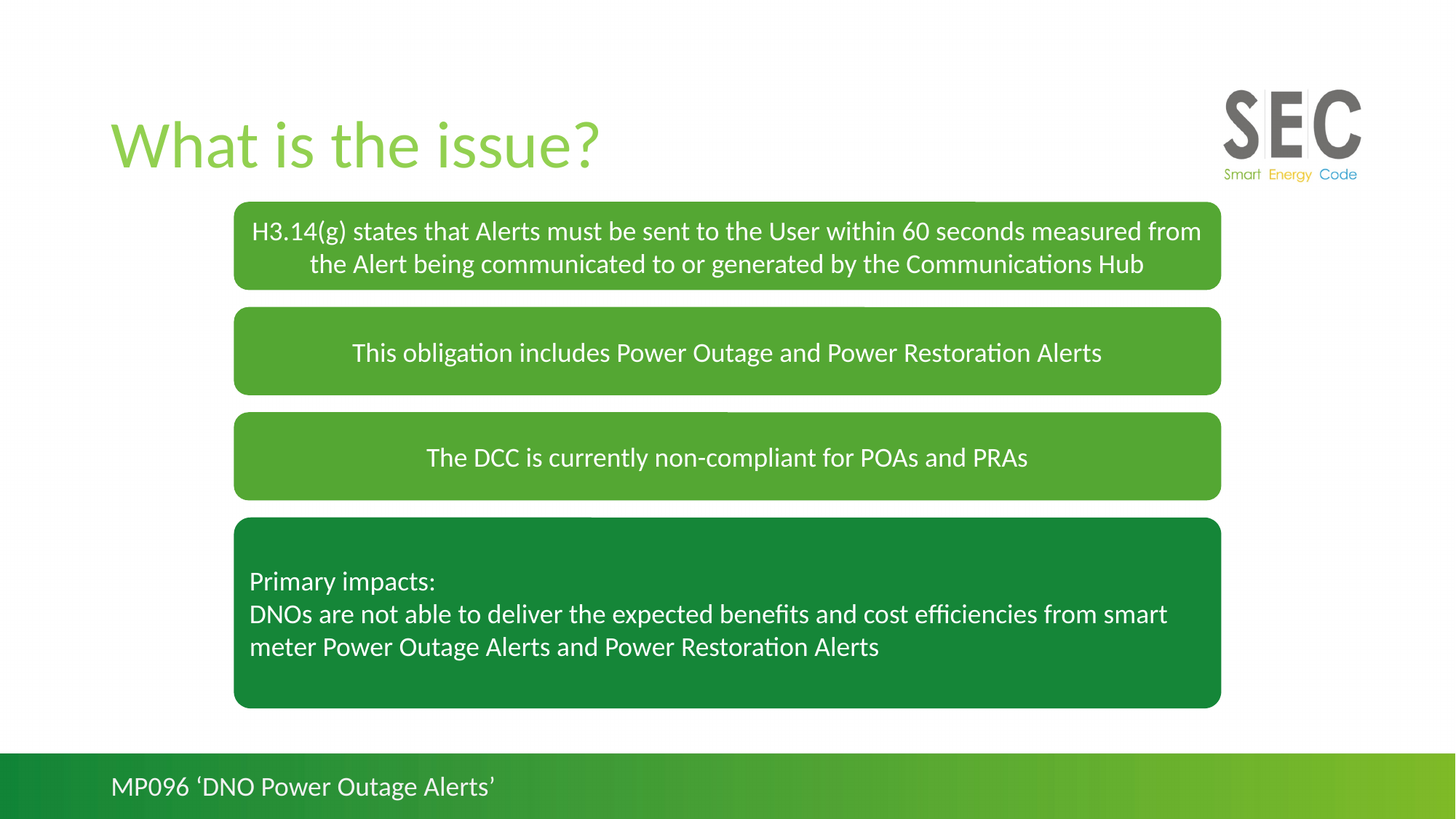

# What is the issue?
H3.14(g) states that Alerts must be sent to the User within 60 seconds measured from the Alert being communicated to or generated by the Communications Hub
This obligation includes Power Outage and Power Restoration Alerts
The DCC is currently non-compliant for POAs and PRAs
Primary impacts:
DNOs are not able to deliver the expected benefits and cost efficiencies from smart meter Power Outage Alerts and Power Restoration Alerts
MP096 ‘DNO Power Outage Alerts’